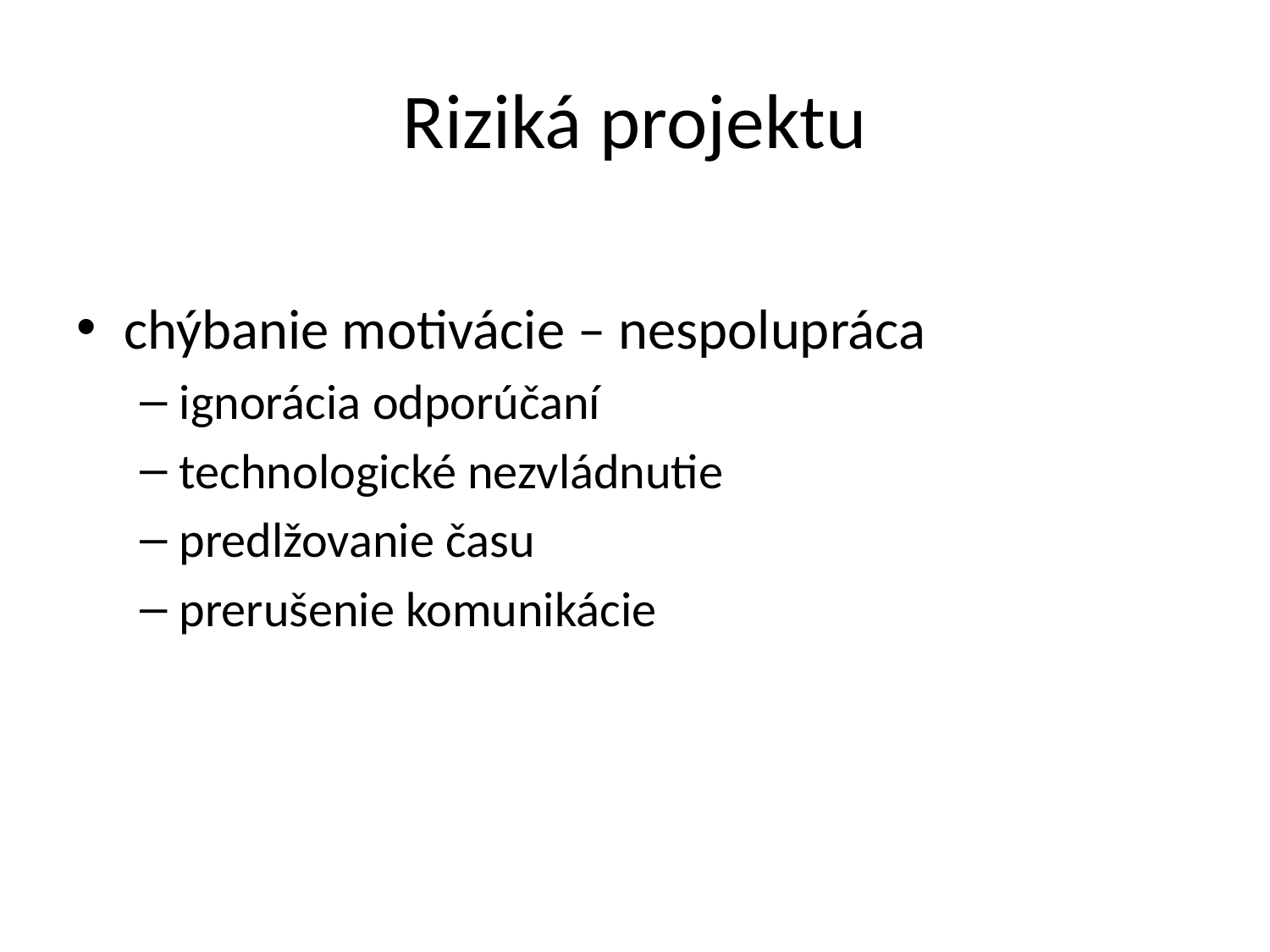

# Riziká projektu
chýbanie motivácie – nespolupráca
ignorácia odporúčaní
technologické nezvládnutie
predlžovanie času
prerušenie komunikácie